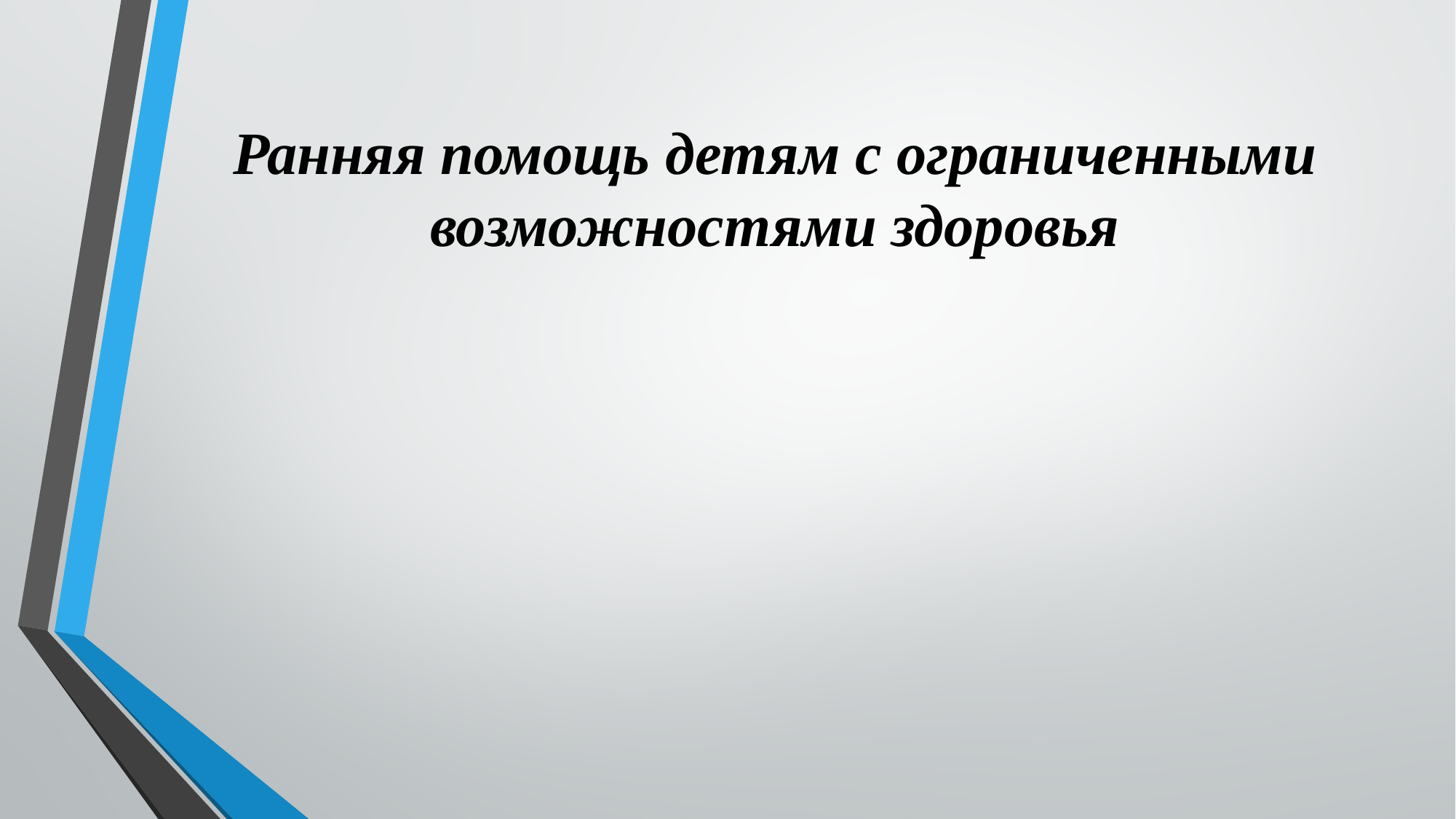

# Ранняя помощь детям с ограниченными возможностями здоровья